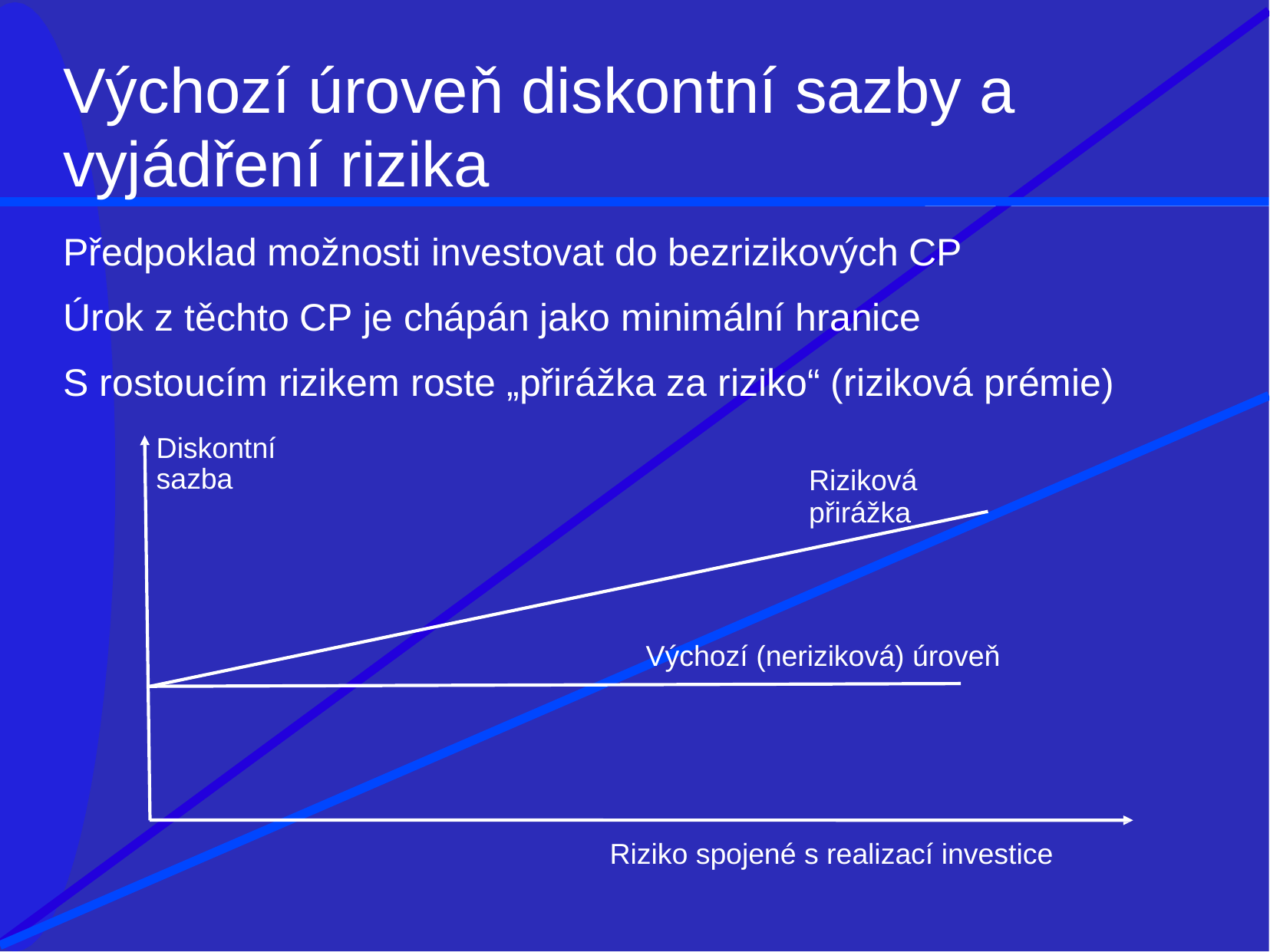

# Výchozí úroveň diskontní sazby a
vyjádření rizika
Předpoklad možnosti investovat do bezrizikových CP
Úrok z těchto CP je chápán jako minimální hranice
S rostoucím rizikem roste „přirážka za riziko“ (riziková prémie)
Diskontní

sazba
Riziková přirážka

Výchozí (neriziková) úroveň

Riziko spojené s realizací investice